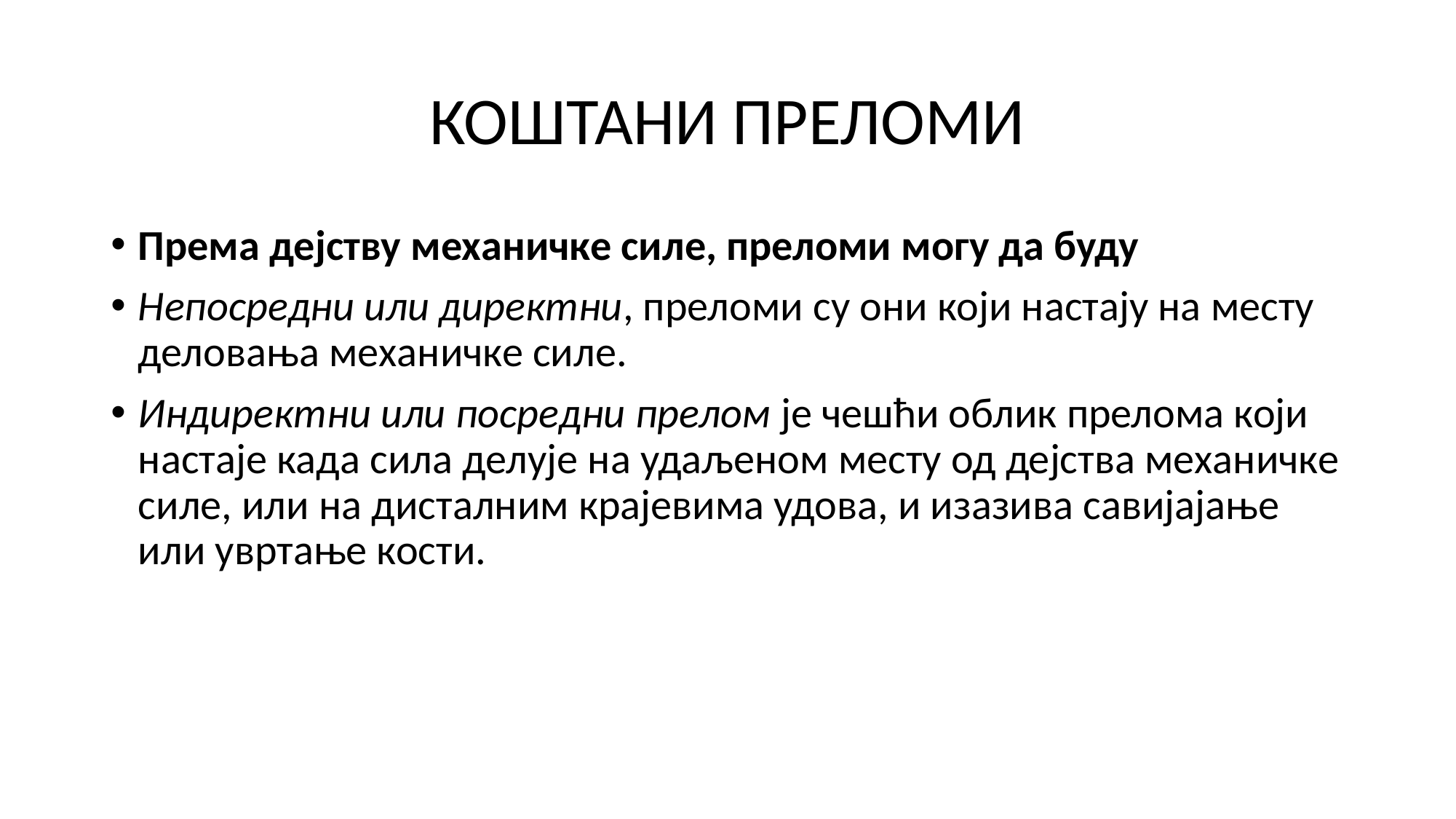

# КОШТАНИ ПРЕЛОМИ
Према дејству механичке силе, преломи могу да буду
Непосредни или директни, преломи су они који настају на месту деловања механичке силе.
Индиректни или посредни прелом је чешћи облик прелома који настаје када сила делује на удаљеном месту од дејства механичке силе, или на дисталним крајевима удова, и изазива савијајање или увртање кости.